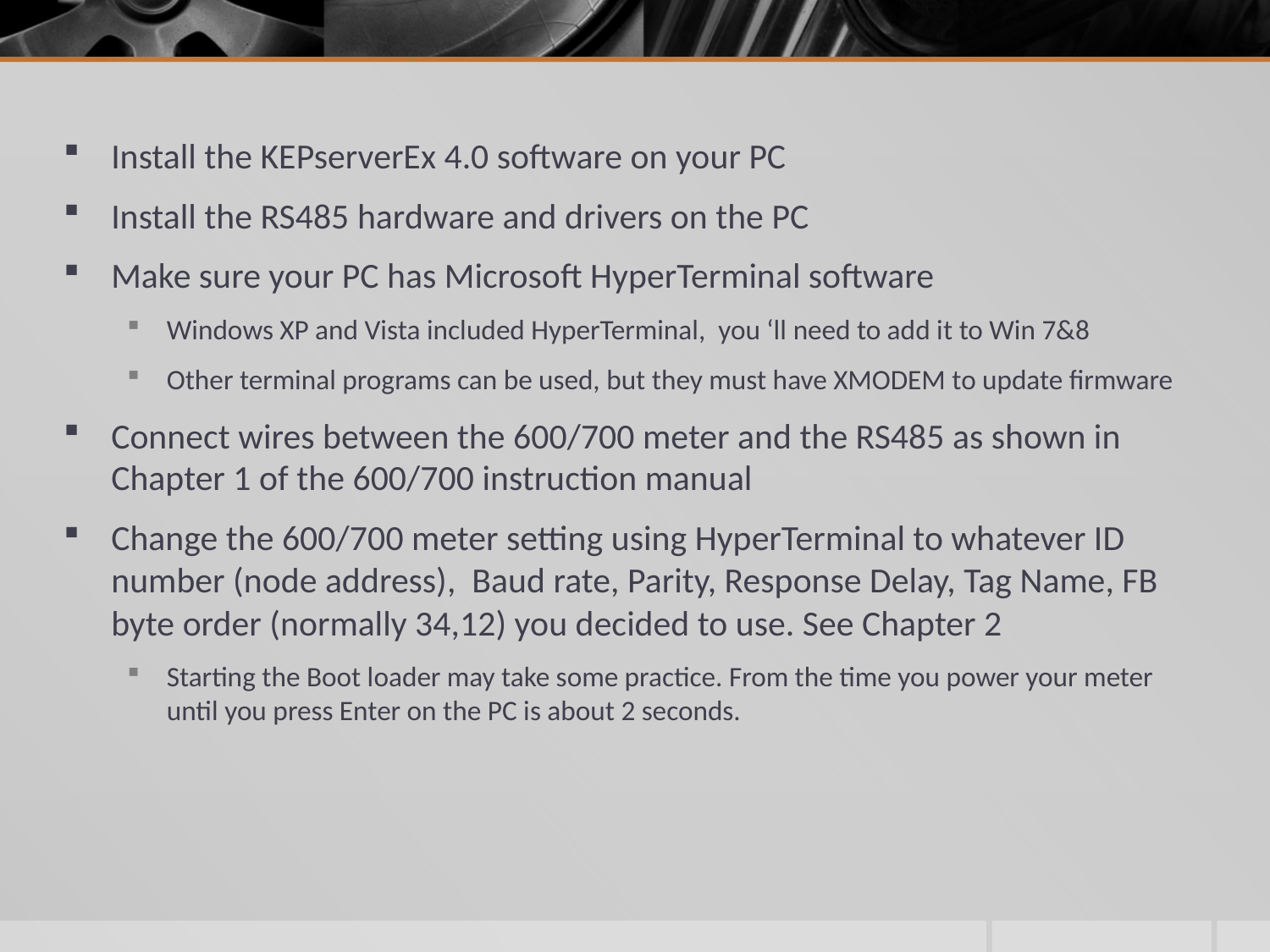

Install the KEPserverEx 4.0 software on your PC
Install the RS485 hardware and drivers on the PC
Make sure your PC has Microsoft HyperTerminal software
Windows XP and Vista included HyperTerminal,  you ‘ll need to add it to Win 7&8
Other terminal programs can be used, but they must have XMODEM to update firmware
Connect wires between the 600/700 meter and the RS485 as shown in Chapter 1 of the 600/700 instruction manual
Change the 600/700 meter setting using HyperTerminal to whatever ID number (node address),  Baud rate, Parity, Response Delay, Tag Name, FB byte order (normally 34,12) you decided to use. See Chapter 2
Starting the Boot loader may take some practice. From the time you power your meter until you press Enter on the PC is about 2 seconds.